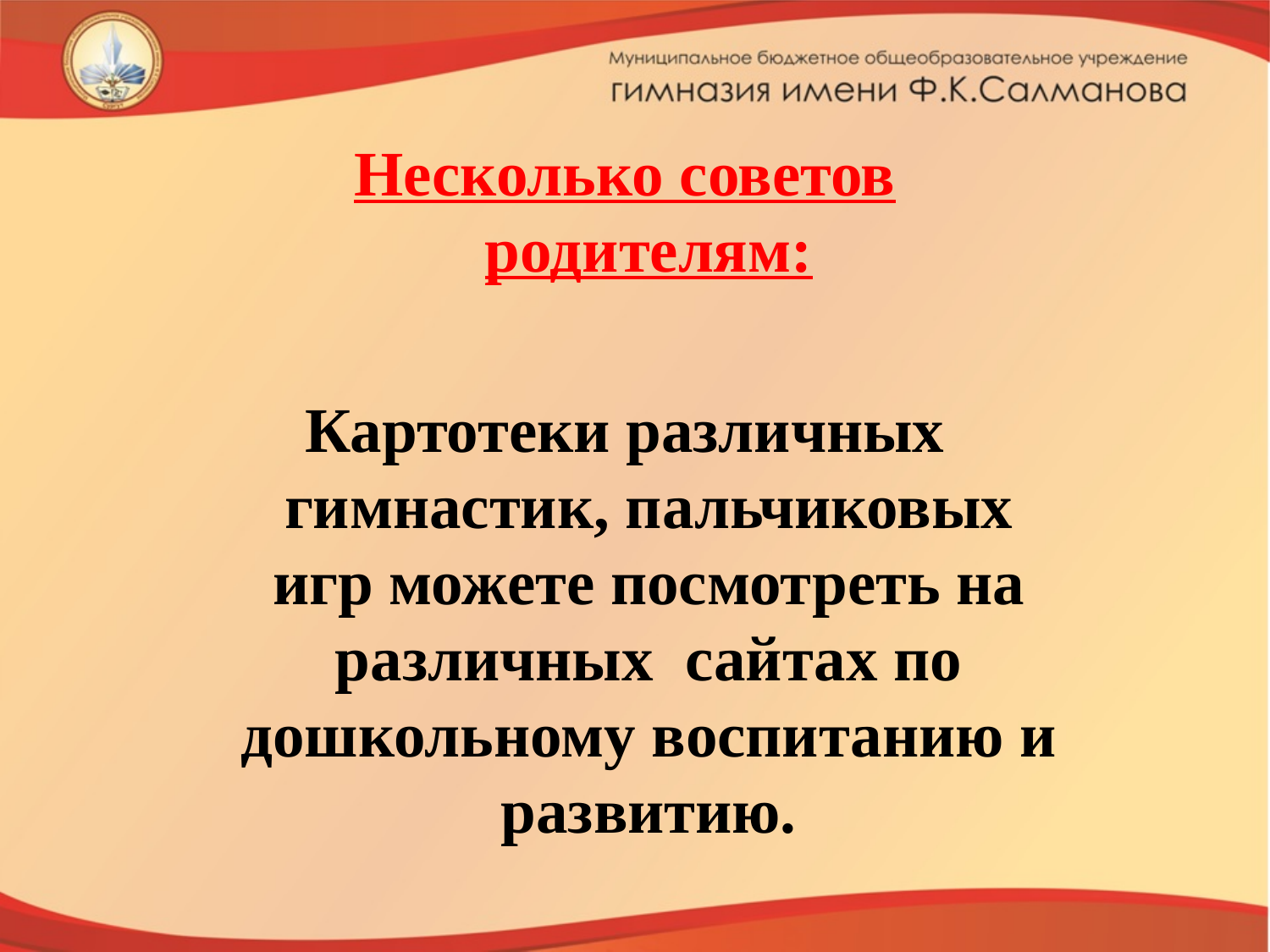

Несколько советов родителям:

Картотеки различных гимнастик, пальчиковых игр можете посмотреть на различных  сайтах по дошкольному воспитанию и развитию.